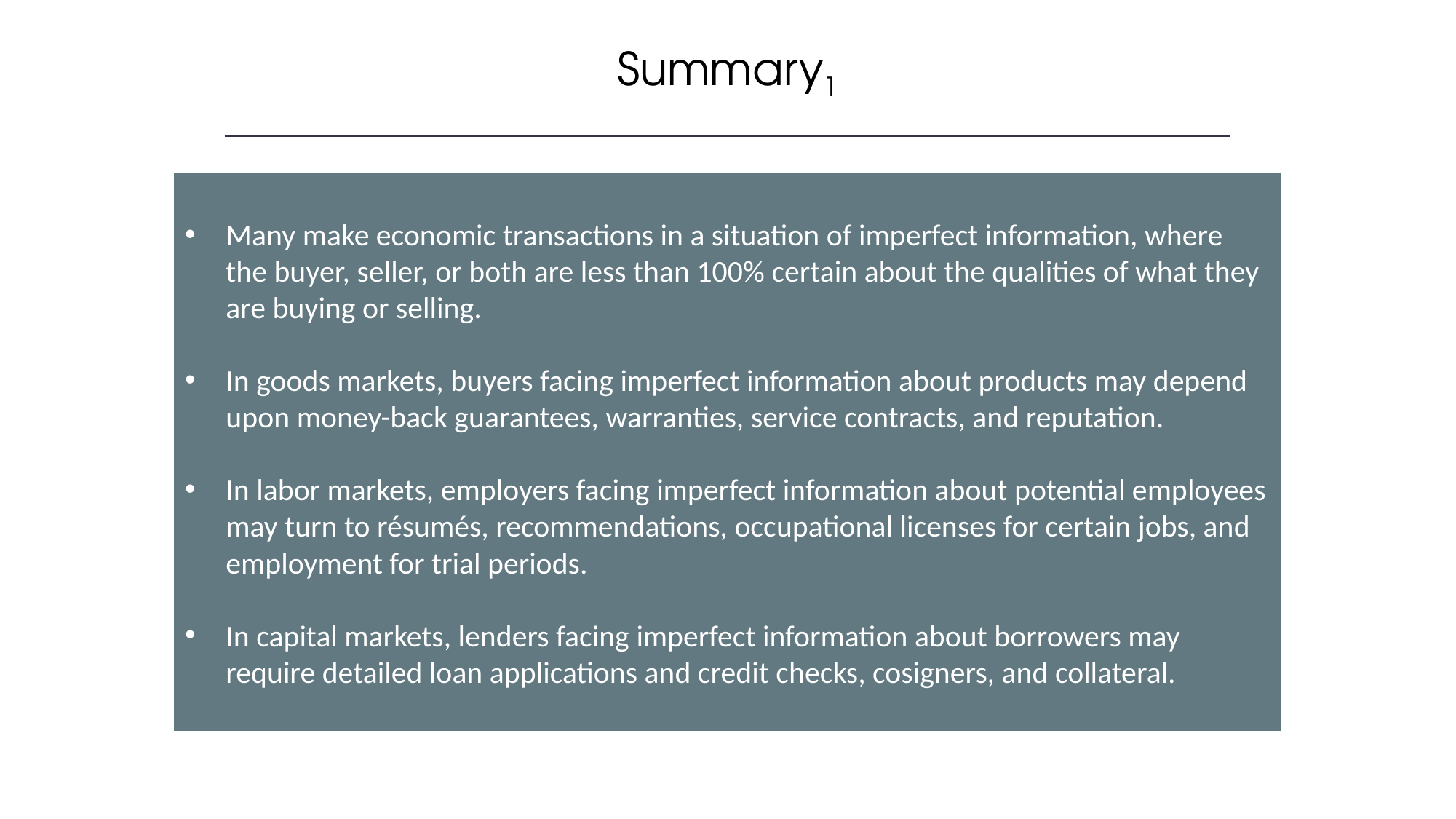

Summary1

Many make economic transactions in a situation of imperfect information, where the buyer, seller, or both are less than 100% certain about the qualities of what they are buying or selling.

In goods markets, buyers facing imperfect information about products may depend upon money-back guarantees, warranties, service contracts, and reputation.

In labor markets, employers facing imperfect information about potential employees may turn to résumés, recommendations, occupational licenses for certain jobs, and employment for trial periods.

In capital markets, lenders facing imperfect information about borrowers may require detailed loan applications and credit checks, cosigners, and collateral.